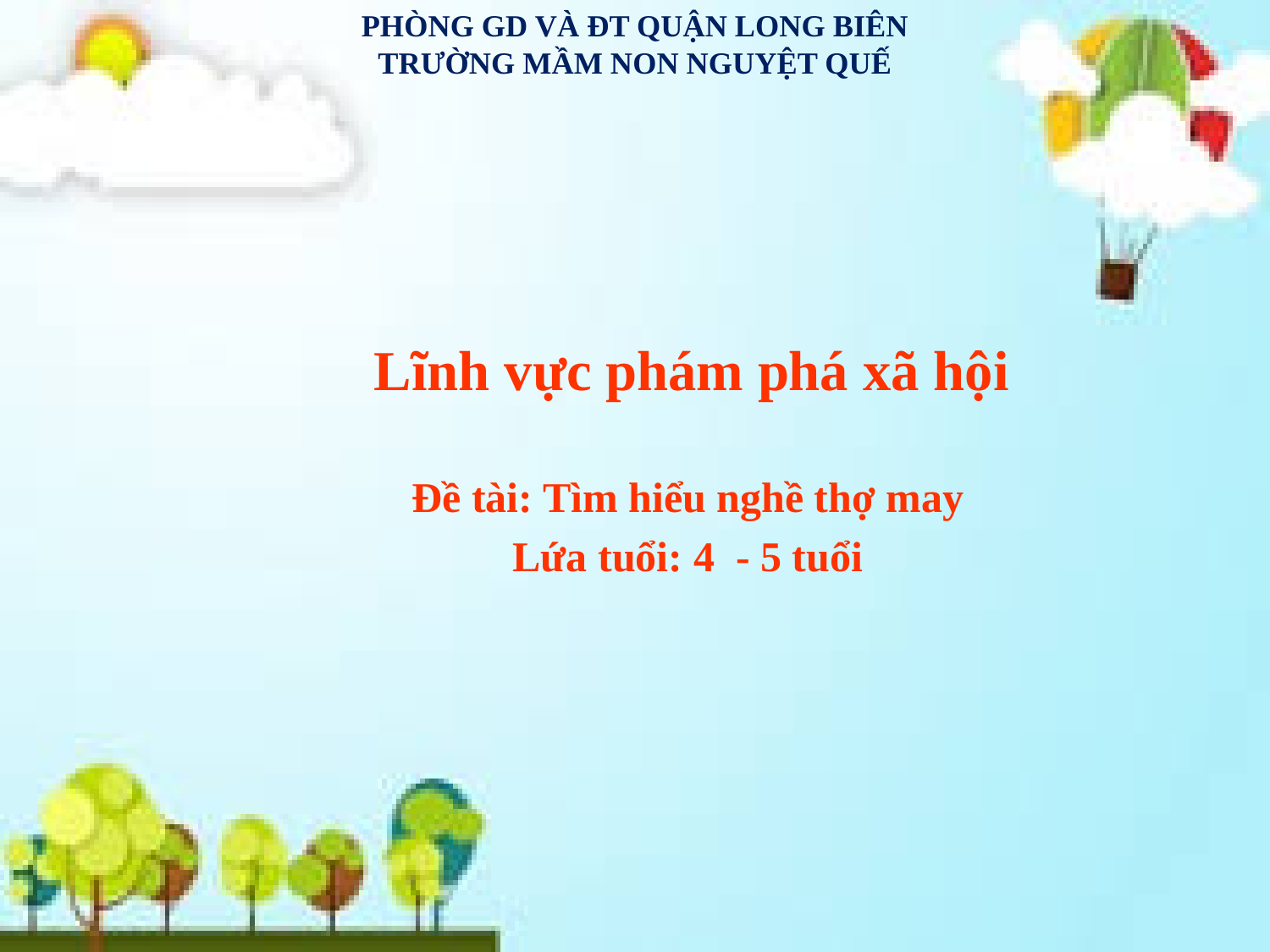

# PHÒNG GD VÀ ĐT QUẬN LONG BIÊN TRƯỜNG MẦM NON NGUYỆT QUẾ
           Lĩnh vực phám phá xã hội

              Đề tài: Tìm hiểu nghề thợ may
              Lứa tuổi: 4  - 5 tuổi